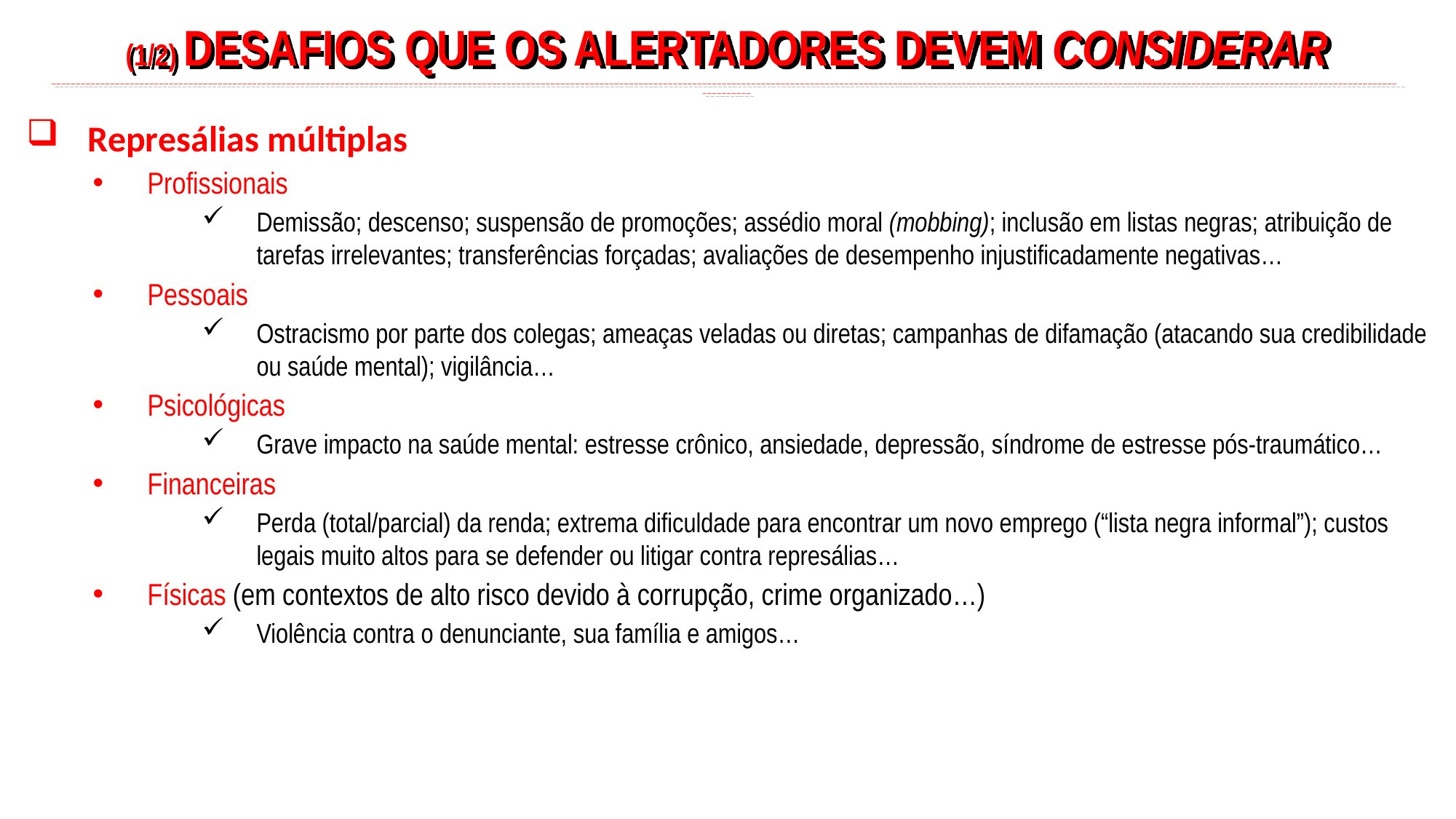

(1/2) DESAFIOS QUE OS ALERTADORES DEVEM CONSIDERAR
_____________________________________________________________________________________________________________________________________________________________________________________________________________________________________________________________________________________________
Represálias múltiplas
Profissionais
Demissão; descenso; suspensão de promoções; assédio moral (mobbing); inclusão em listas negras; atribuição de tarefas irrelevantes; transferências forçadas; avaliações de desempenho injustificadamente negativas…
Pessoais
Ostracismo por parte dos colegas; ameaças veladas ou diretas; campanhas de difamação (atacando sua credibilidade ou saúde mental); vigilância…
Psicológicas
Grave impacto na saúde mental: estresse crônico, ansiedade, depressão, síndrome de estresse pós-traumático…
Financeiras
Perda (total/parcial) da renda; extrema dificuldade para encontrar um novo emprego (“lista negra informal”); custos legais muito altos para se defender ou litigar contra represálias…
Físicas (em contextos de alto risco devido à corrupção, crime organizado…)
Violência contra o denunciante, sua família e amigos…